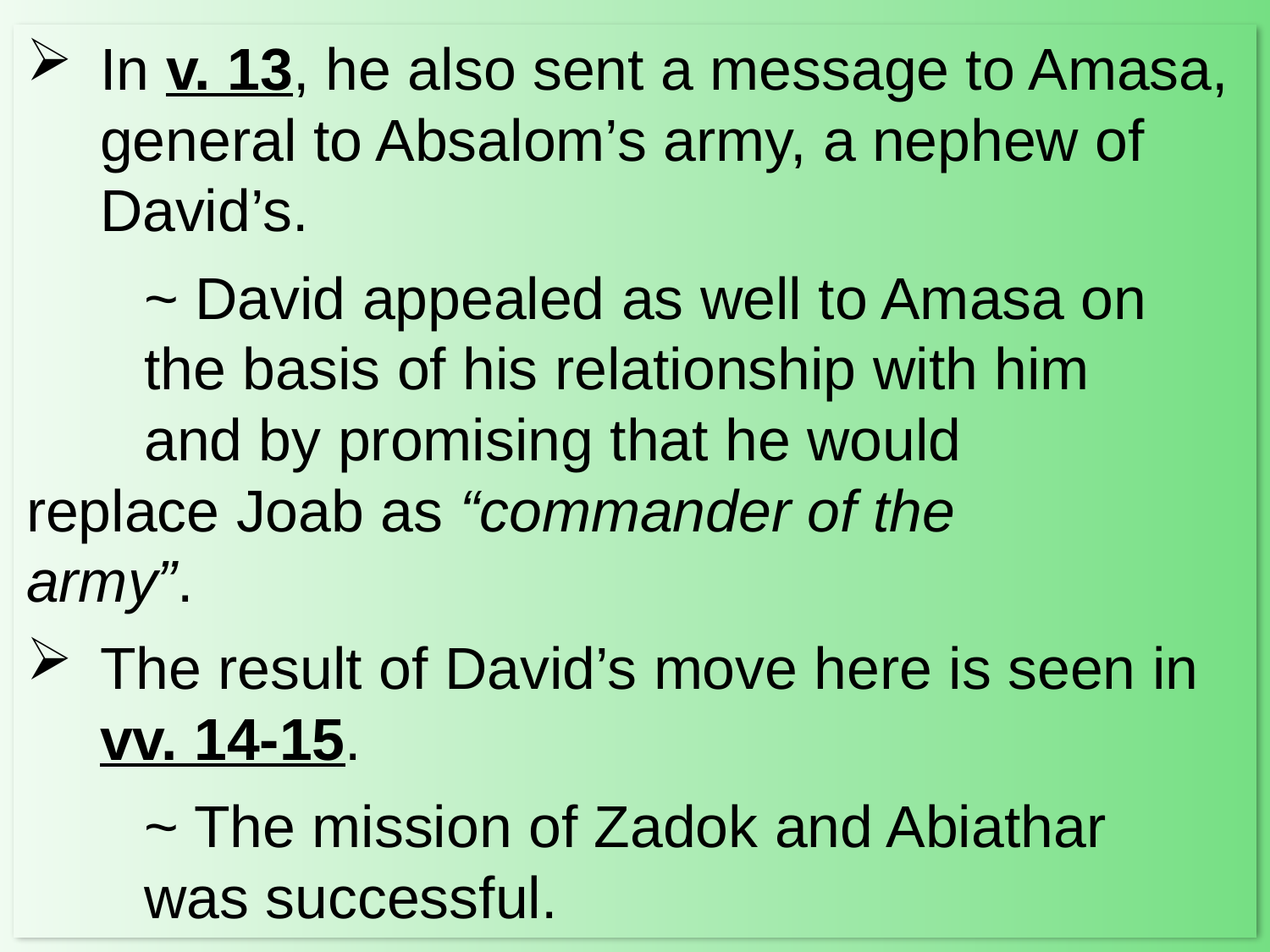

In v. 13, he also sent a message to Amasa, general to Absalom’s army, a nephew of David’s.
		~ David appealed as well to Amasa on 					the basis of his relationship with him 					and by promising that he would 						replace Joab as “commander of the 					army”.
The result of David’s move here is seen in vv. 14-15.
		~ The mission of Zadok and Abiathar 						was successful.